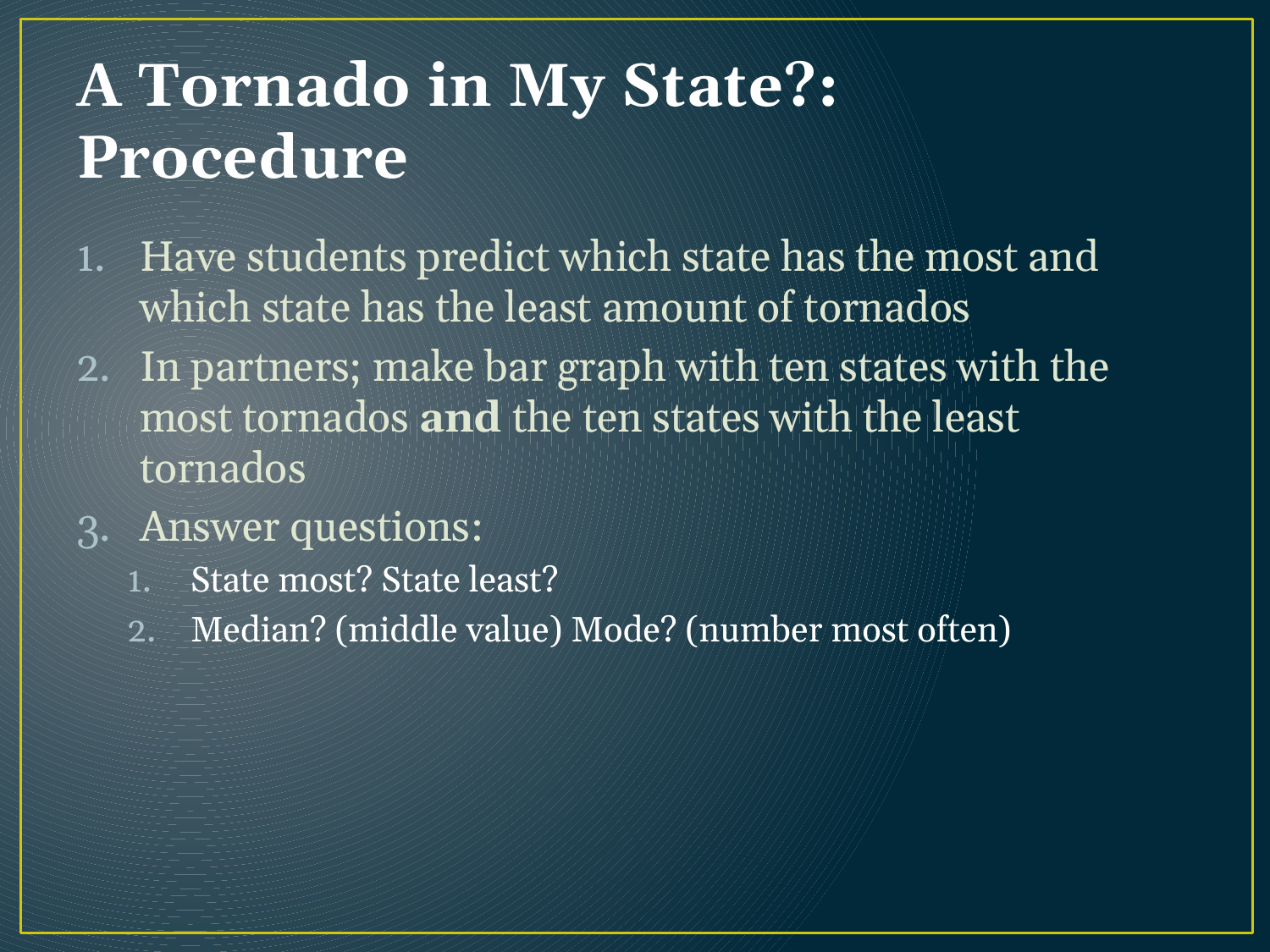

# A Tornado in My State?: Procedure
Have students predict which state has the most and which state has the least amount of tornados
In partners; make bar graph with ten states with the most tornados and the ten states with the least tornados
Answer questions:
State most? State least?
Median? (middle value) Mode? (number most often)